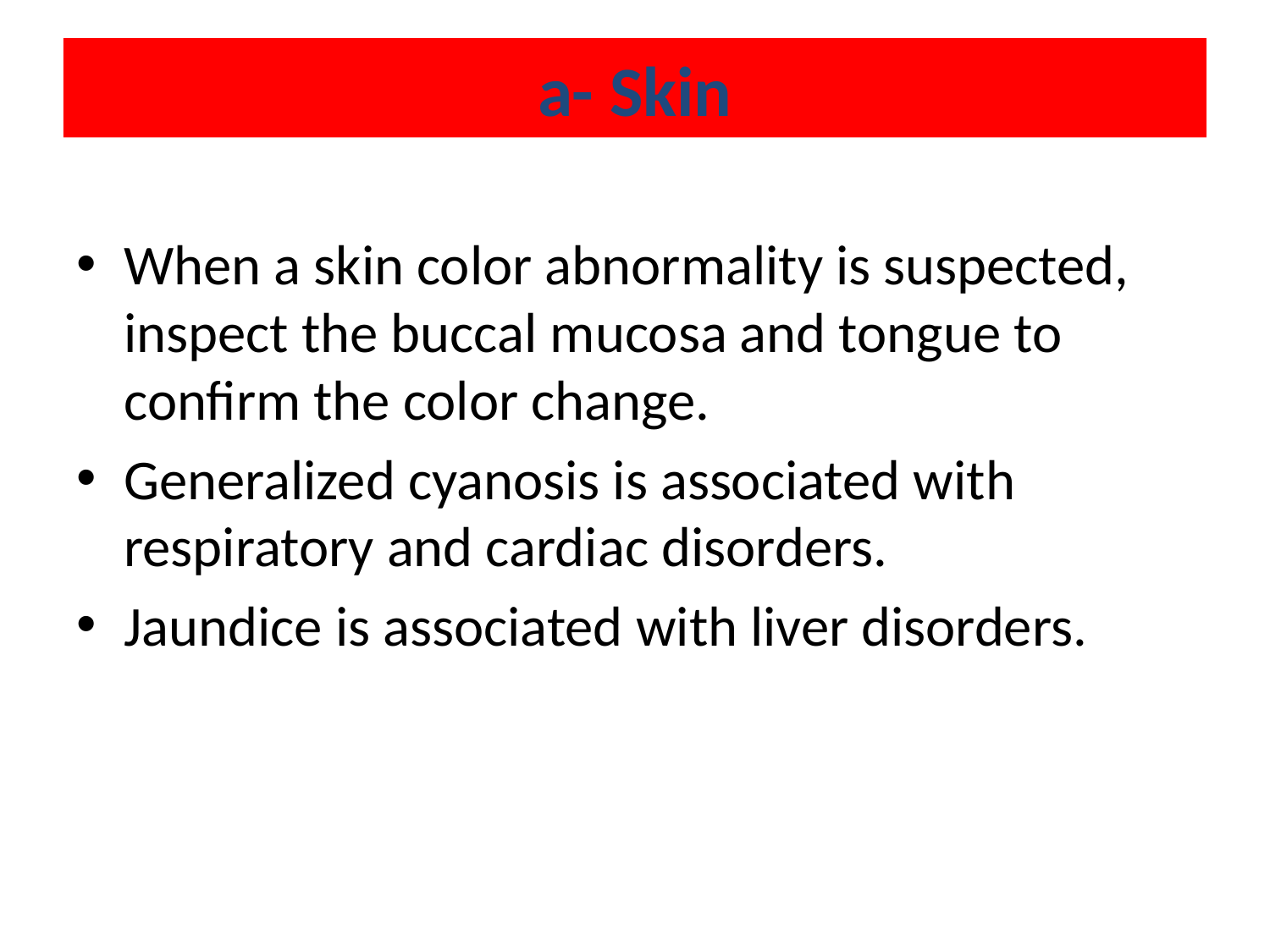

a- Skin
When a skin color abnormality is suspected, inspect the buccal mucosa and tongue to confirm the color change.
Generalized cyanosis is associated with respiratory and cardiac disorders.
Jaundice is associated with liver disorders.